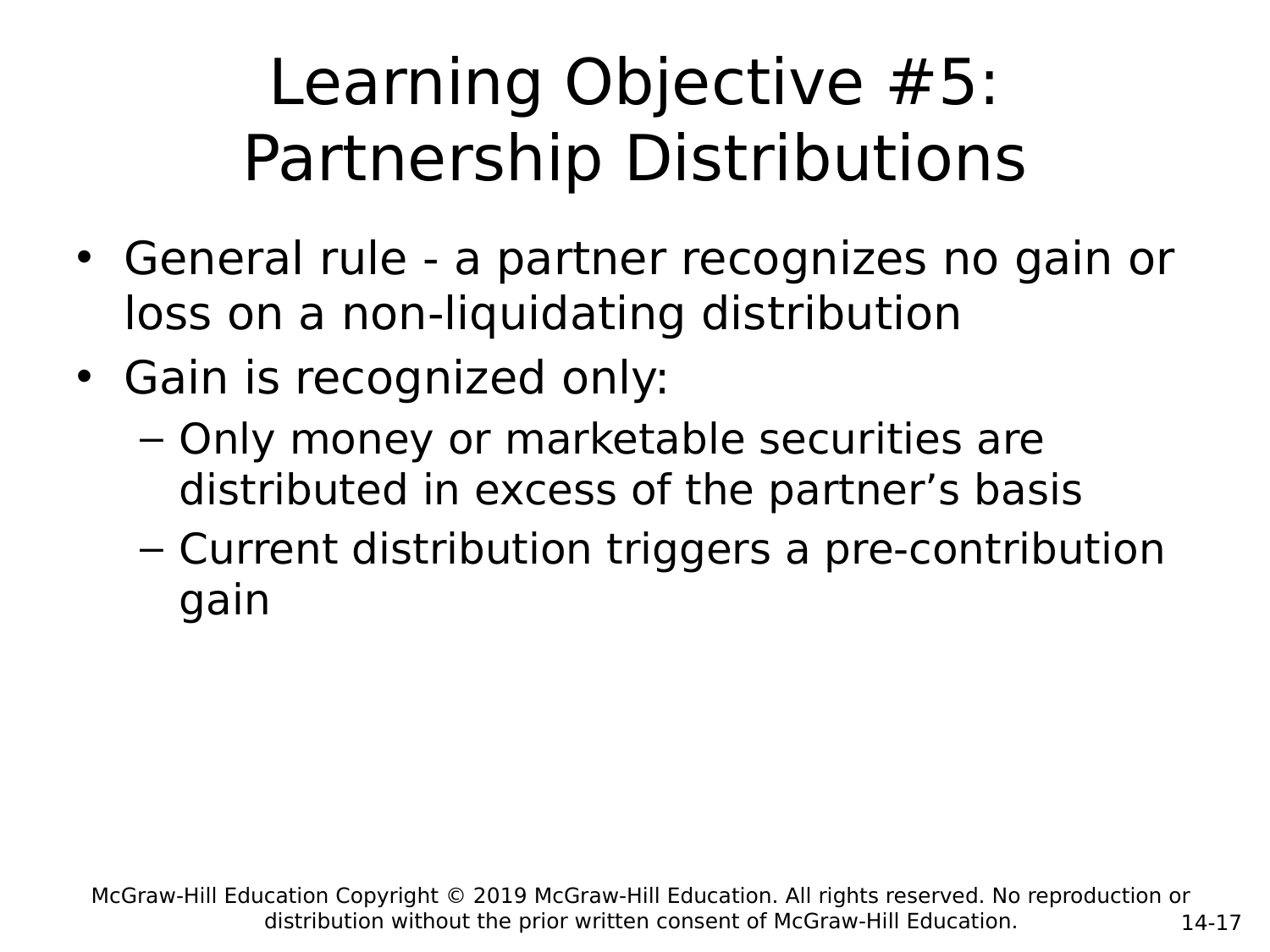

# Learning Objective #5: Partnership Distributions
General rule - a partner recognizes no gain or loss on a non-liquidating distribution
Gain is recognized only:
Only money or marketable securities are distributed in excess of the partner’s basis
Current distribution triggers a pre-contribution gain
McGraw-Hill Education Copyright © 2019 McGraw-Hill Education. All rights reserved. No reproduction or distribution without the prior written consent of McGraw-Hill Education.
14-17